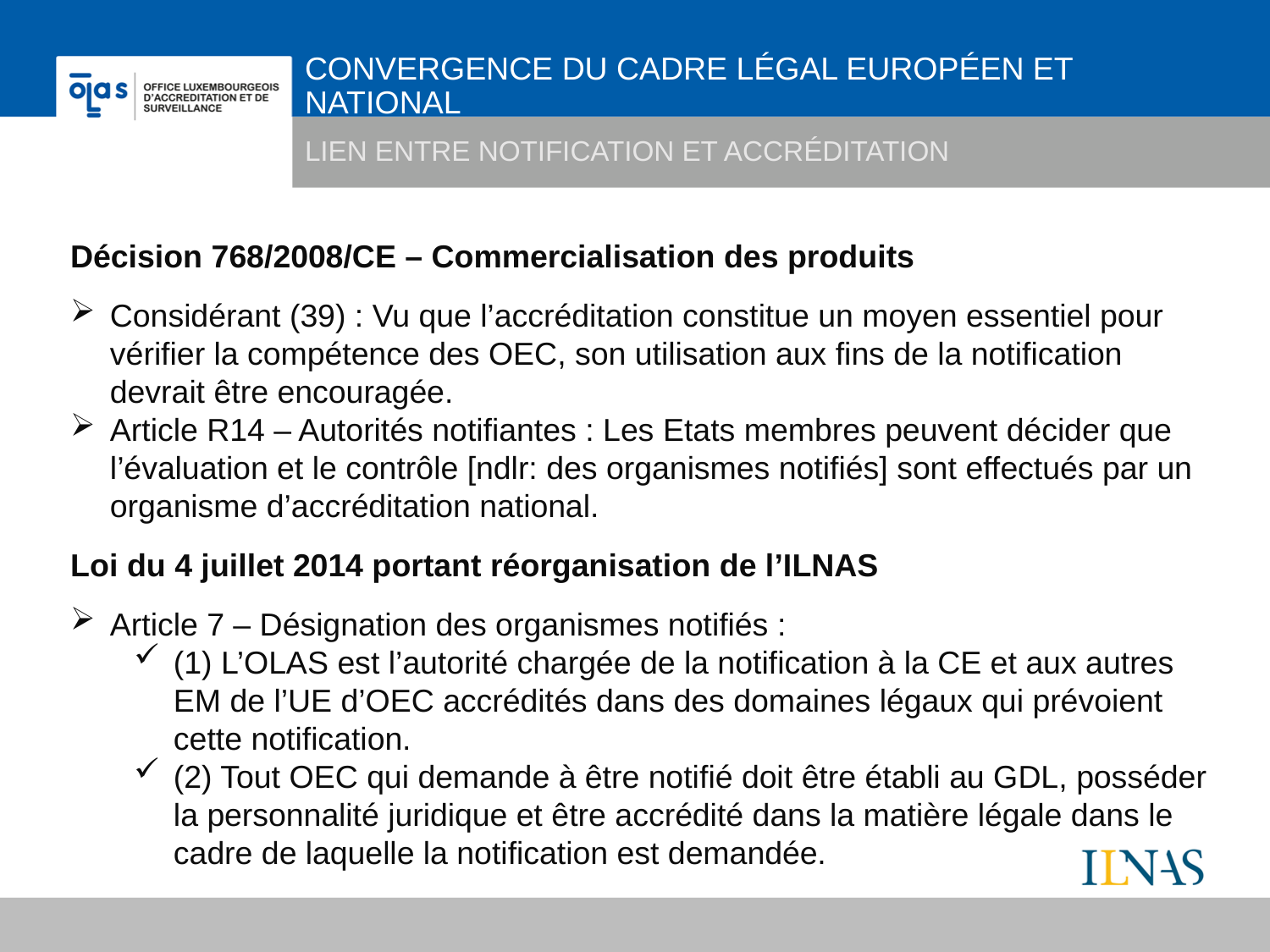

# Convergence du cadre légal européen et national
Lien entre notification et accréditation

Décision 768/2008/CE – Commercialisation des produits

Considérant (39) : Vu que l’accréditation constitue un moyen essentiel pour vérifier la compétence des OEC, son utilisation aux fins de la notification devrait être encouragée.
Article R14 – Autorités notifiantes : Les Etats membres peuvent décider que l’évaluation et le contrôle [ndlr: des organismes notifiés] sont effectués par un organisme d’accréditation national.

Loi du 4 juillet 2014 portant réorganisation de l’ILNAS

Article 7 – Désignation des organismes notifiés :
(1) L’OLAS est l’autorité chargée de la notification à la CE et aux autres EM de l’UE d’OEC accrédités dans des domaines légaux qui prévoient cette notification.
(2) Tout OEC qui demande à être notifié doit être établi au GDL, posséder la personnalité juridique et être accrédité dans la matière légale dans le cadre de laquelle la notification est demandée.